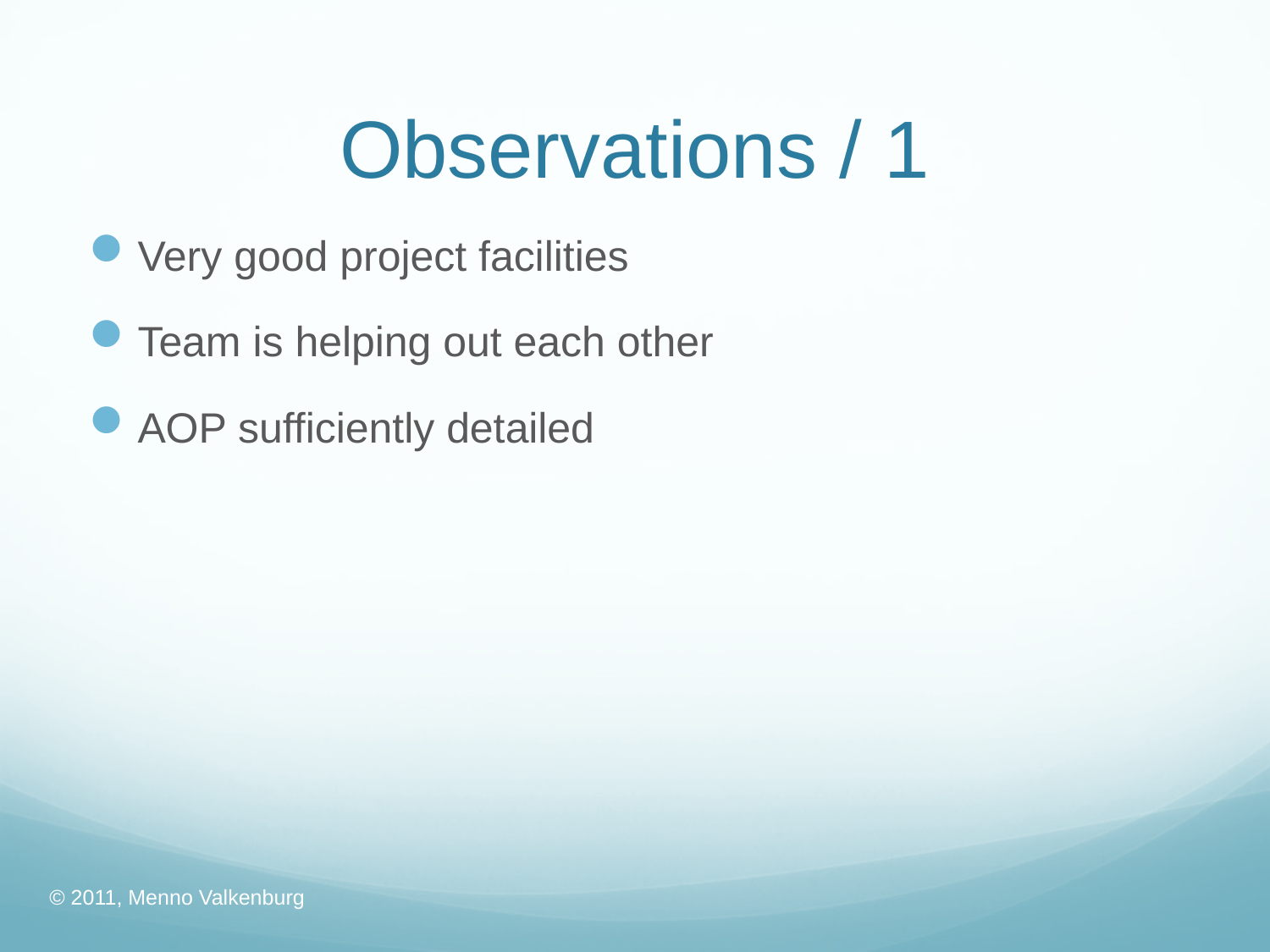

# Observations / 1
Very good project facilities
Team is helping out each other
AOP sufficiently detailed

© 2011, Menno Valkenburg